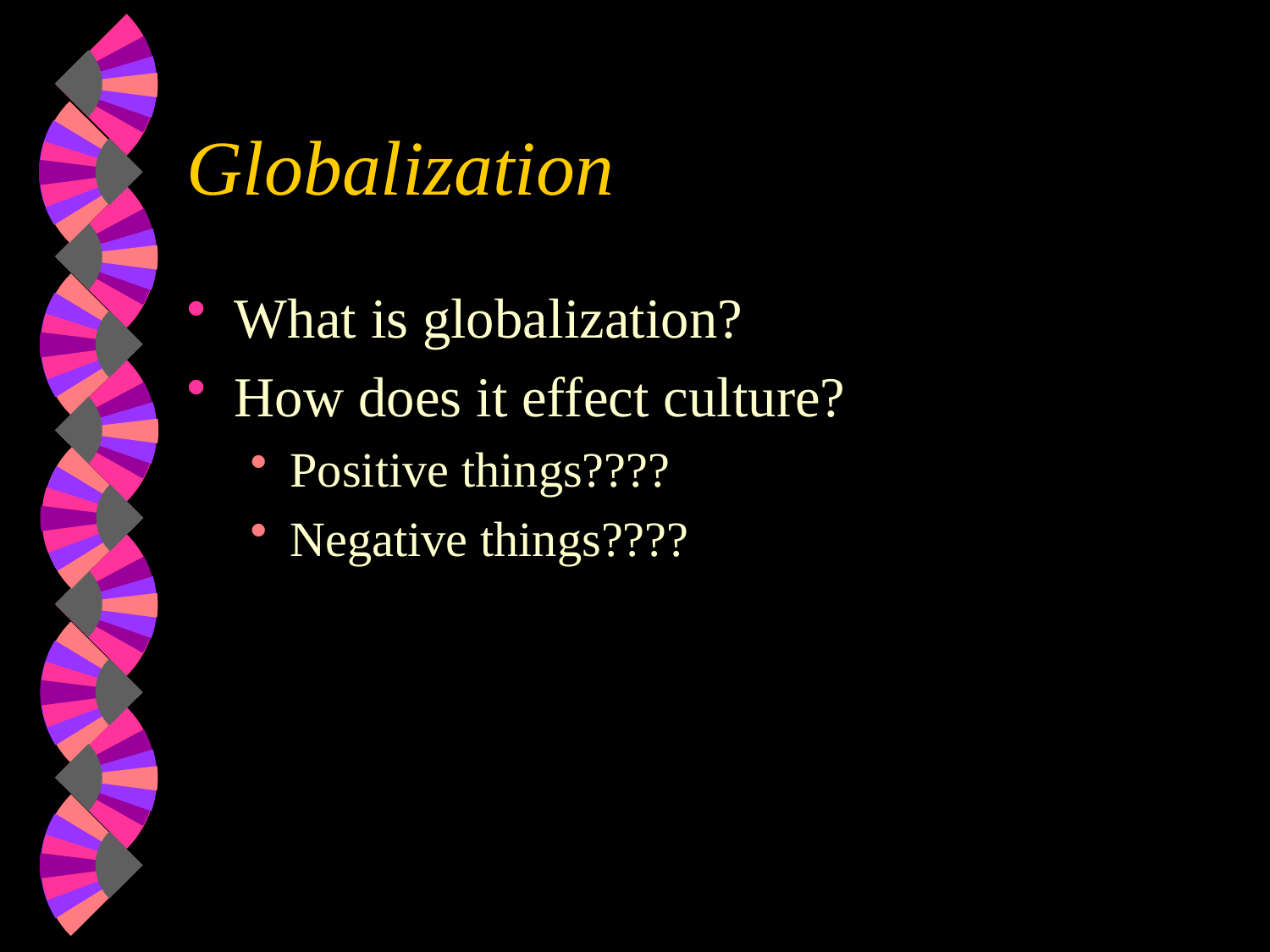

# Globalization
What is globalization?
How does it effect culture?
Positive things????
Negative things????